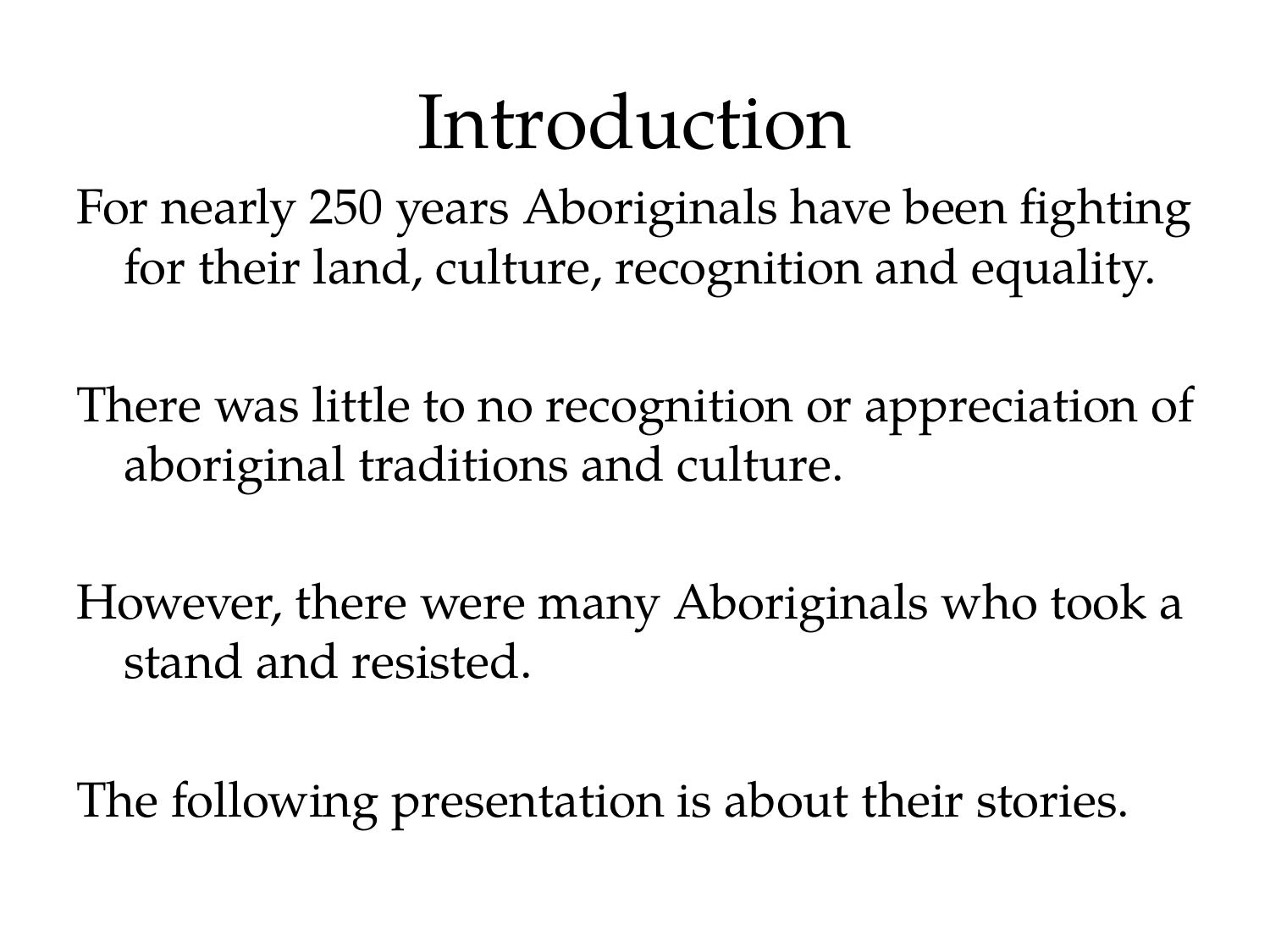

# Introduction
For nearly 250 years Aboriginals have been fighting for their land, culture, recognition and equality.

There was little to no recognition or appreciation of aboriginal traditions and culture.

However, there were many Aboriginals who took a stand and resisted.

The following presentation is about their stories.